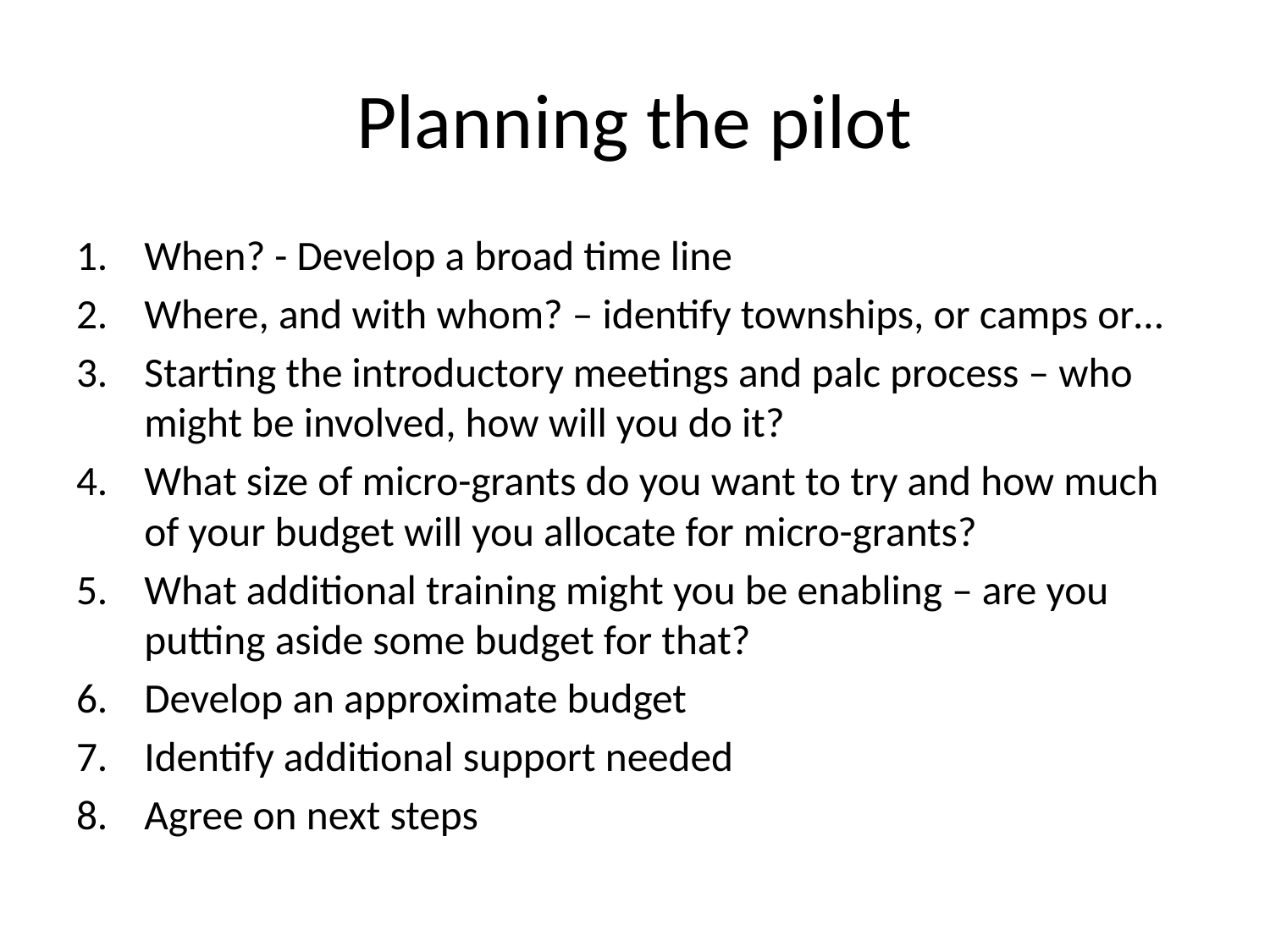

# Planning the pilot
When? - Develop a broad time line
Where, and with whom? – identify townships, or camps or…
Starting the introductory meetings and palc process – who might be involved, how will you do it?
What size of micro-grants do you want to try and how much of your budget will you allocate for micro-grants?
What additional training might you be enabling – are you putting aside some budget for that?
Develop an approximate budget
Identify additional support needed
Agree on next steps